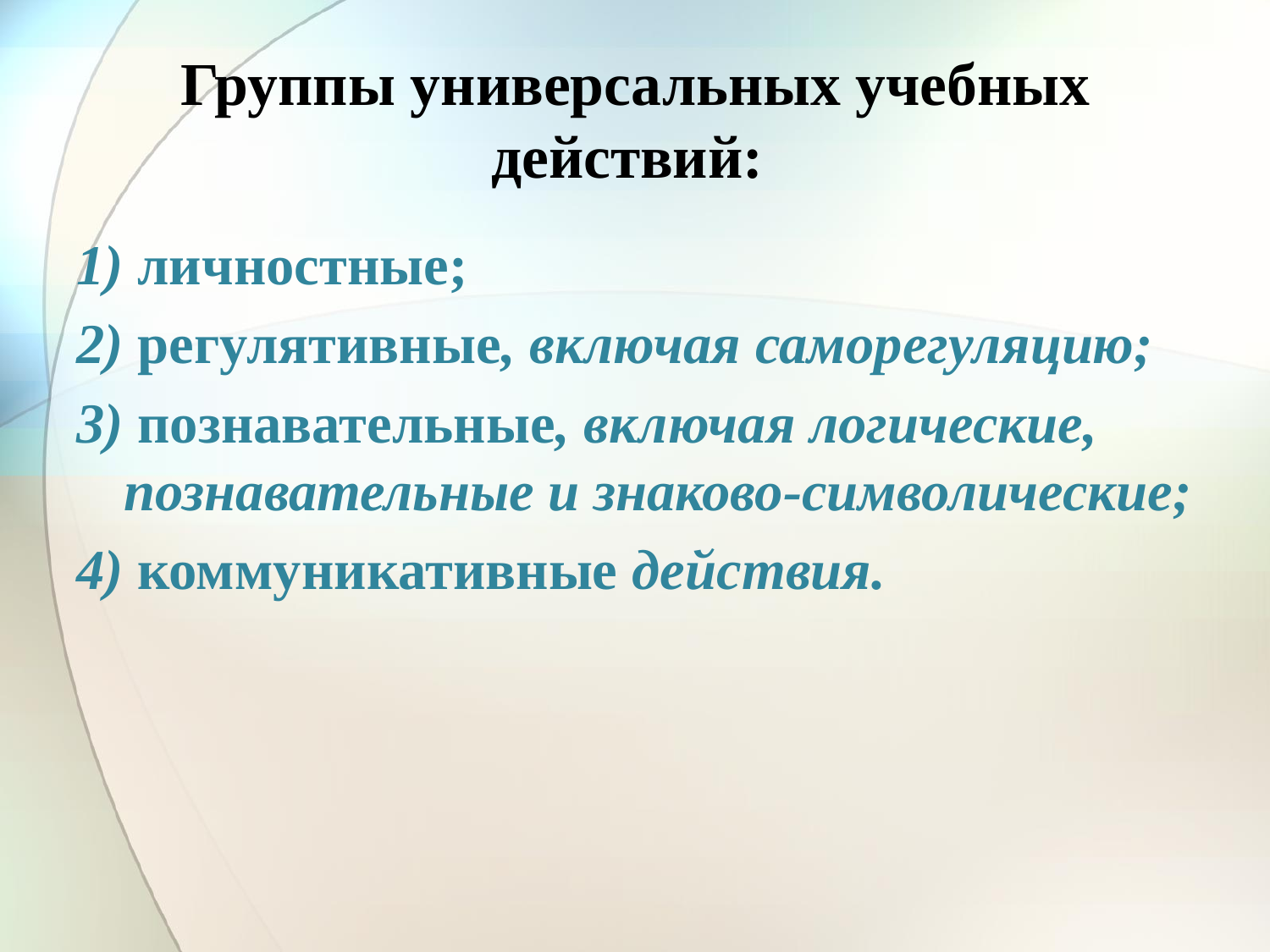

# Группы универсальных учебных действий:
1) личностные;
2) регулятивные, включая саморегуляцию;
3) познавательные, включая логические, познавательные и знаково-символические;
4) коммуникативные действия.